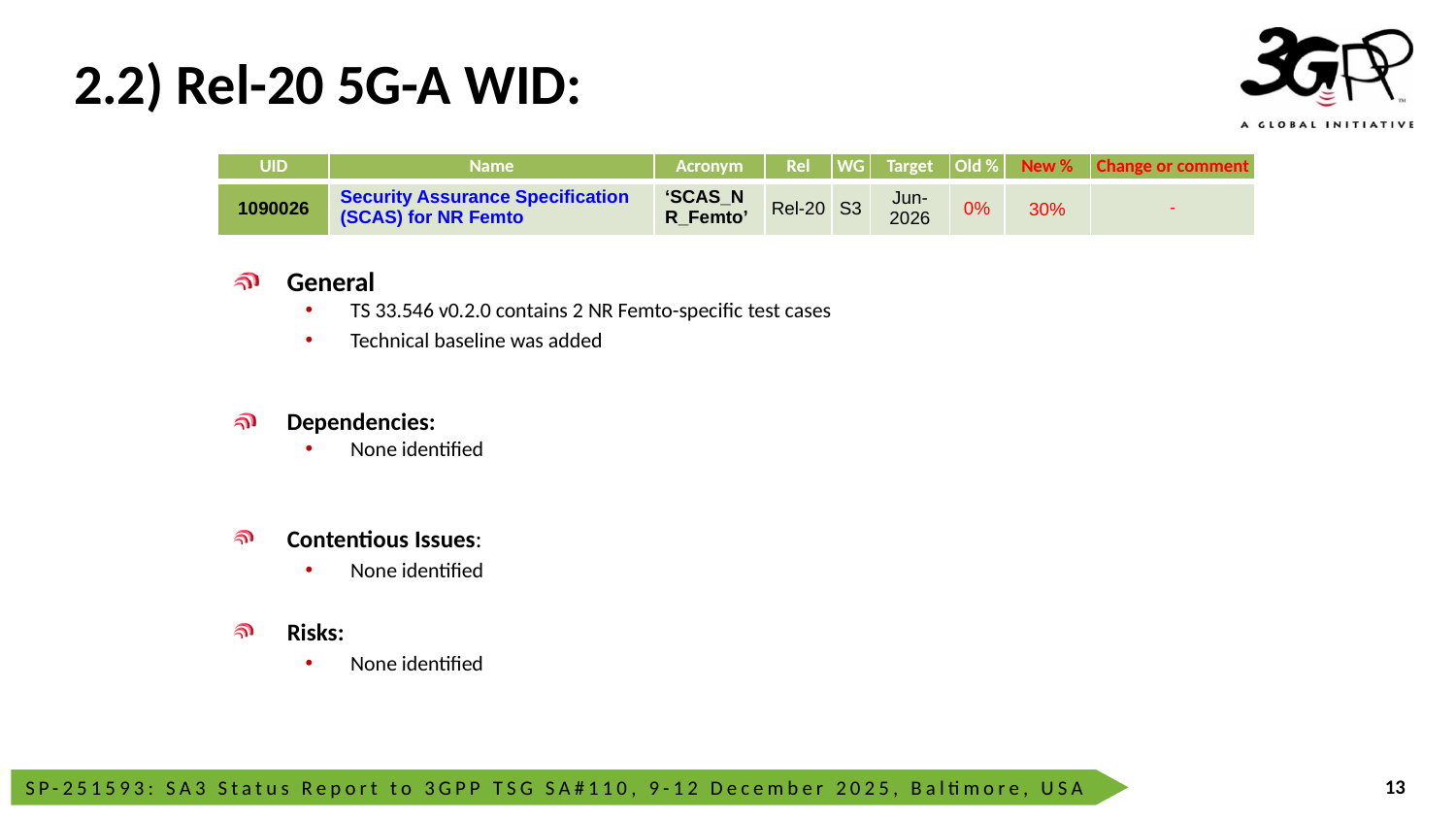

2.2) Rel-20 5G-A WID:
| UID | Name | Acronym | Rel | WG | Target | Old % | New % | Change or comment |
| --- | --- | --- | --- | --- | --- | --- | --- | --- |
| 1090026 | Security Assurance Specification (SCAS) for NR Femto | ‘SCAS\_NR\_Femto’ | Rel-20 | S3 | Jun-2026 | 0% | 30% | - |
General
TS 33.546 v0.2.0 contains 2 NR Femto-specific test cases
Technical baseline was added

Dependencies:
None identified

Contentious Issues:
None identified

Risks:
None identified